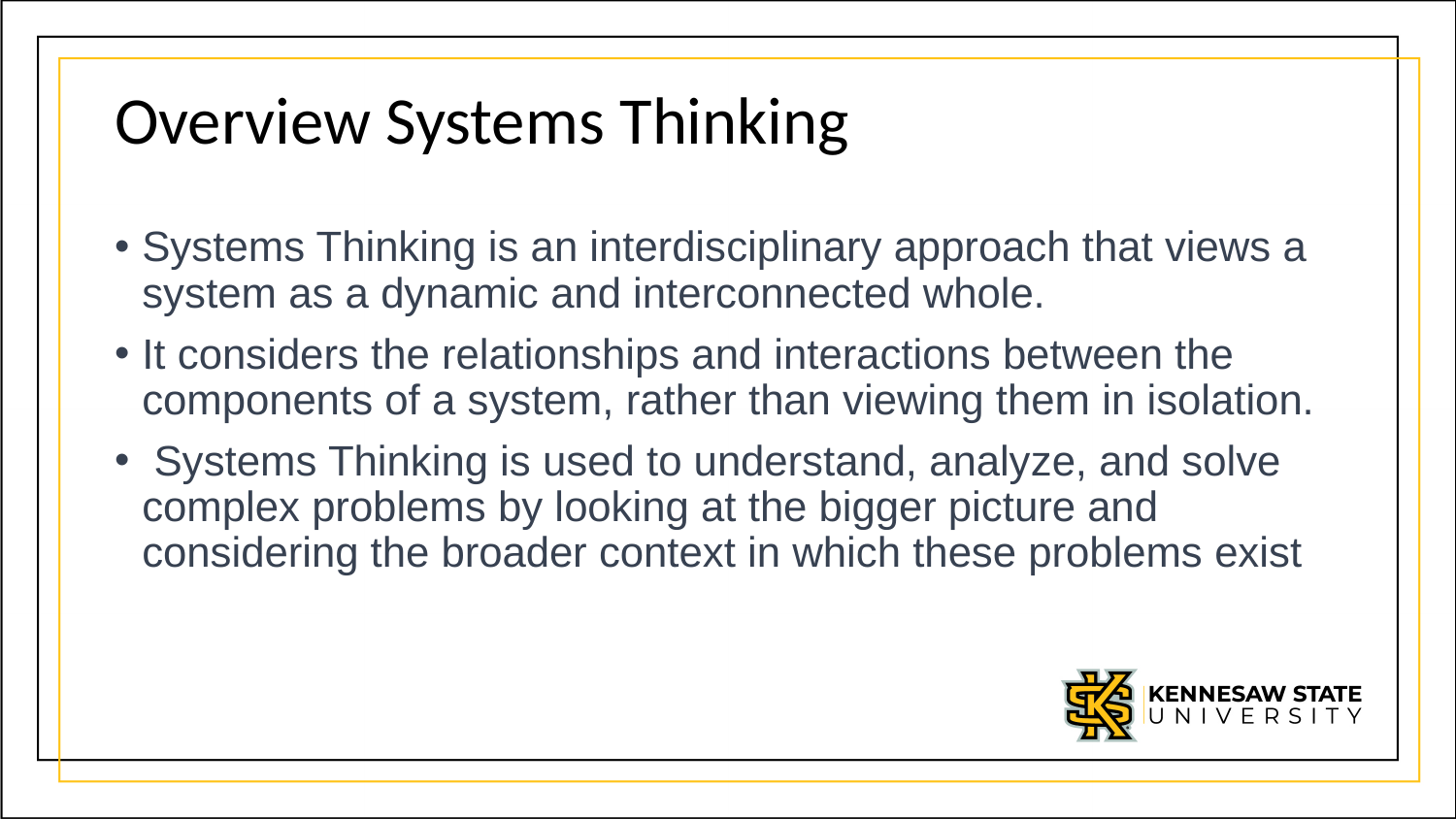

# Overview Systems Thinking
Systems Thinking is an interdisciplinary approach that views a system as a dynamic and interconnected whole.
It considers the relationships and interactions between the components of a system, rather than viewing them in isolation.
 Systems Thinking is used to understand, analyze, and solve complex problems by looking at the bigger picture and considering the broader context in which these problems exist